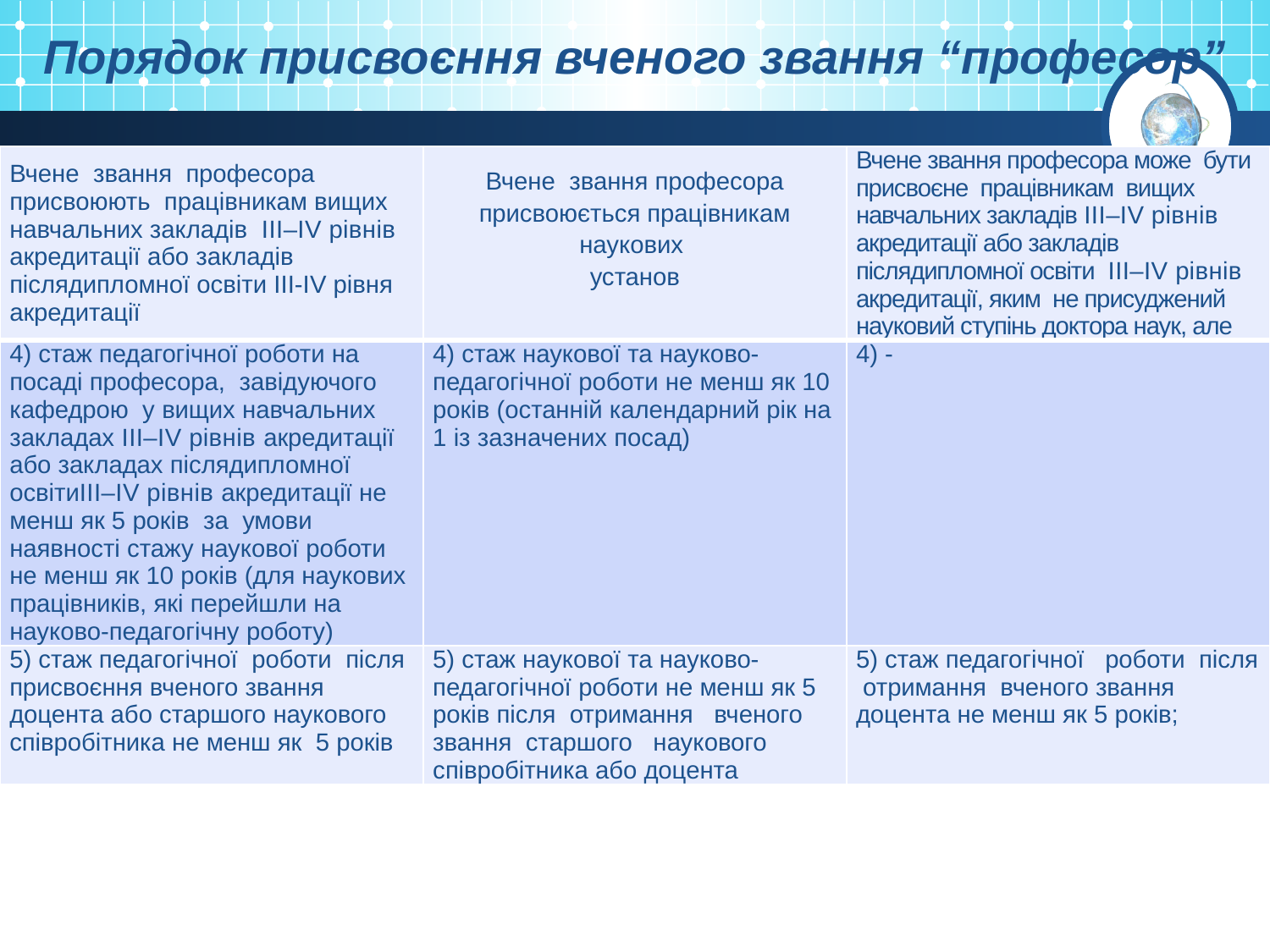

# Порядок присвоєння вченого звання “професор”
| Вчене звання професора присвоюють працівникам вищих навчальних закладів III–IV рівнів акредитації або закладів післядипломної освіти III-IV рівня акредитації | Вчене звання професора присвоюється працівникам наукових установ | Вчене звання професора може бути присвоєне працівникам вищих навчальних закладів III–IV рівнів акредитації або закладів післядипломної освіти III–IV рівнів акредитації, яким не присуджений науковий ступінь доктора наук, але |
| --- | --- | --- |
| 4) стаж педагогічної роботи на посаді професора, завідуючого кафедрою у вищих навчальних закладах III–IV рівнів акредитації або закладах післядипломної освітиIII–IV рівнів акредитації не менш як 5 років за умови наявності стажу наукової роботи не менш як 10 років (для наукових працівників, які перейшли на науково-педагогічну роботу) | 4) стаж наукової та науково-педагогічної роботи не менш як 10 років (останній календарний рік на 1 із зазначених посад) | 4) - |
| 5) стаж педагогічної роботи після присвоєння вченого звання доцента або старшого наукового співробітника не менш як 5 років | 5) стаж наукової та науково-педагогічної роботи не менш як 5 років після отримання вченого звання старшого наукового співробітника або доцента | 5) стаж педагогічної роботи після отримання вченого звання доцента не менш як 5 років; |